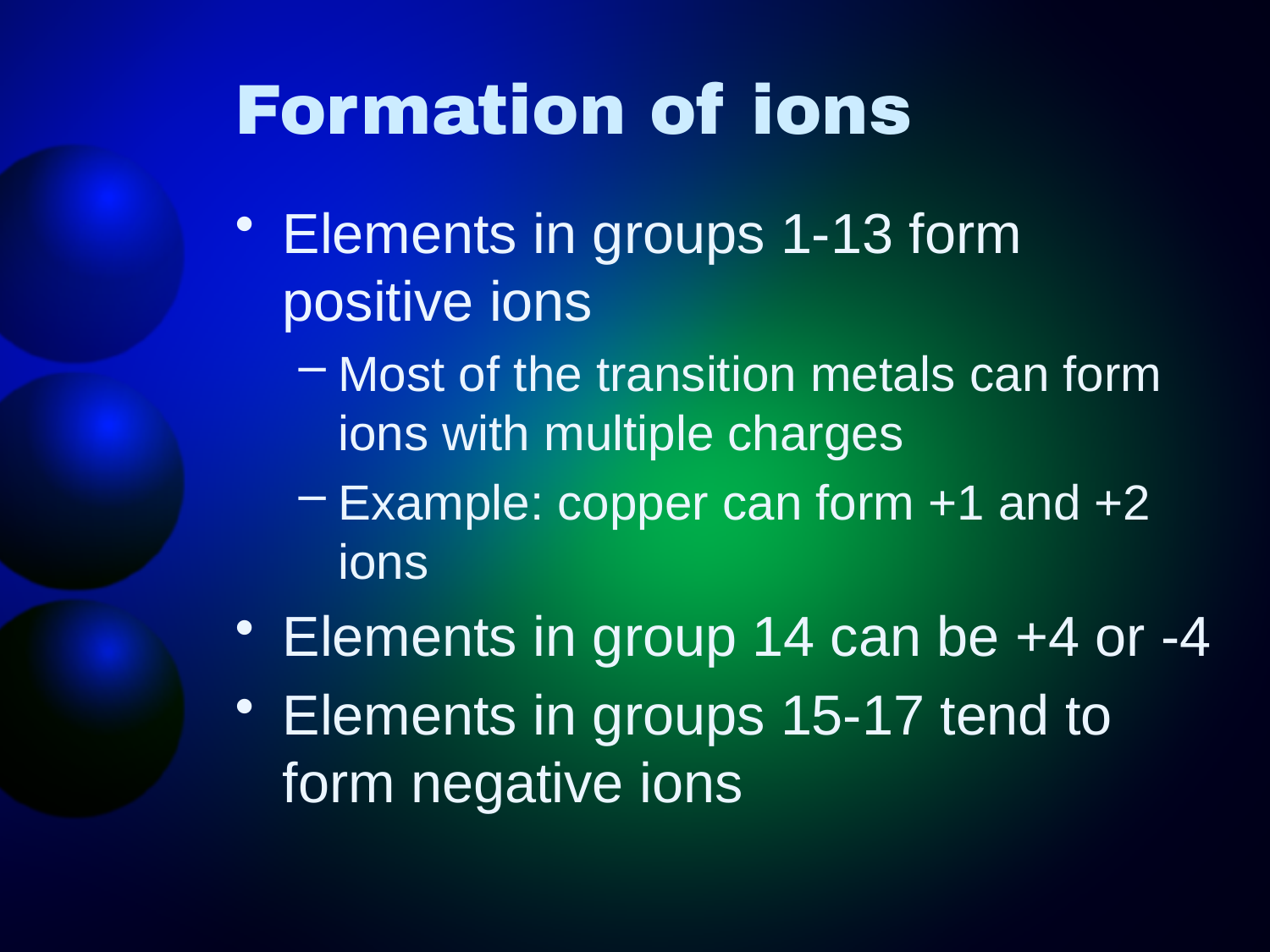

# Formation of ions
Elements in groups 1-13 form positive ions
Most of the transition metals can form ions with multiple charges
Example: copper can form +1 and +2 ions
Elements in group 14 can be +4 or -4
Elements in groups 15-17 tend to form negative ions